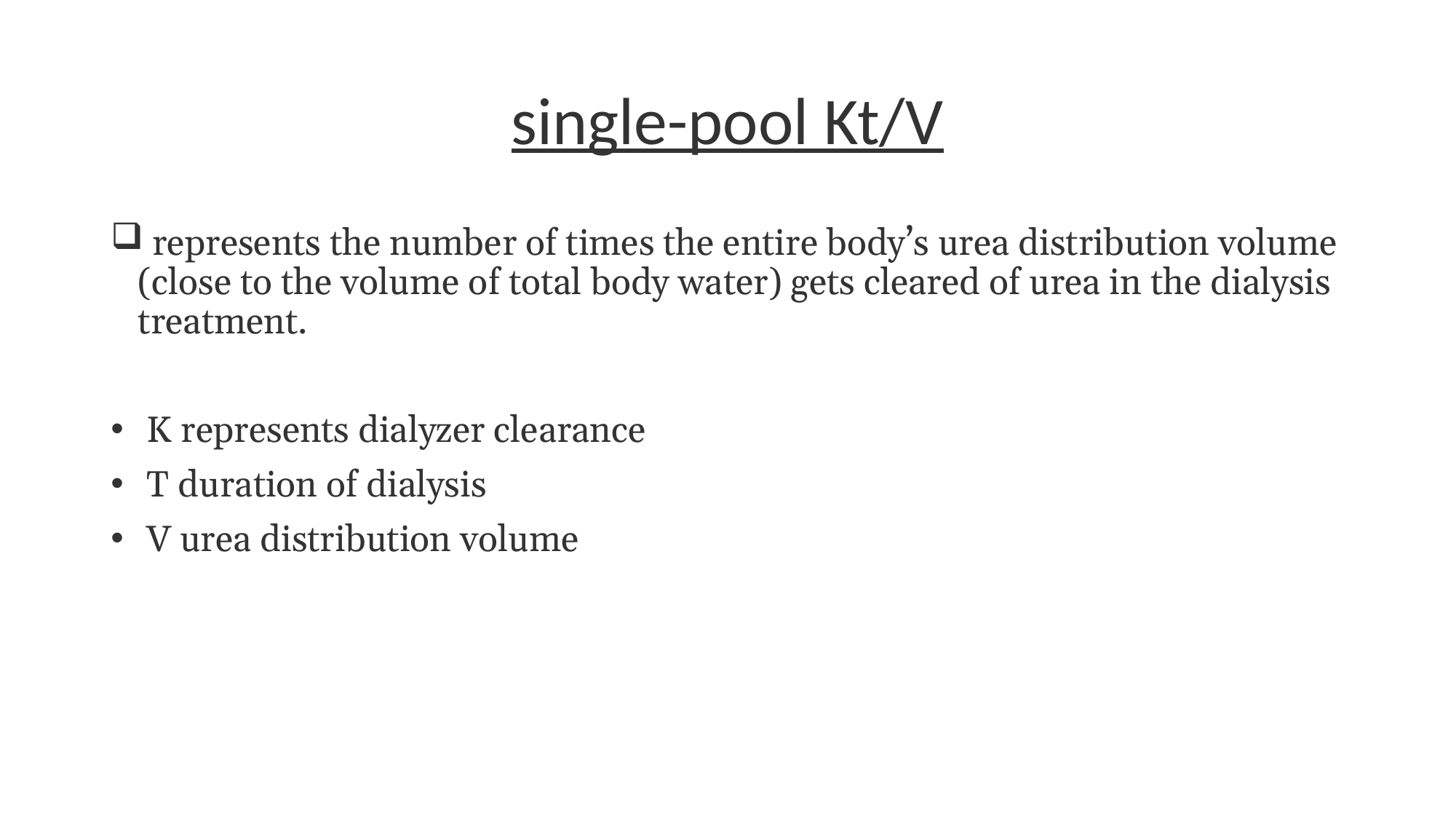

# single-pool Kt/V
 represents the number of times the entire body’s urea distribution volume (close to the volume of total body water) gets cleared of urea in the dialysis treatment.

 K represents dialyzer clearance
 T duration of dialysis
 V urea distribution volume